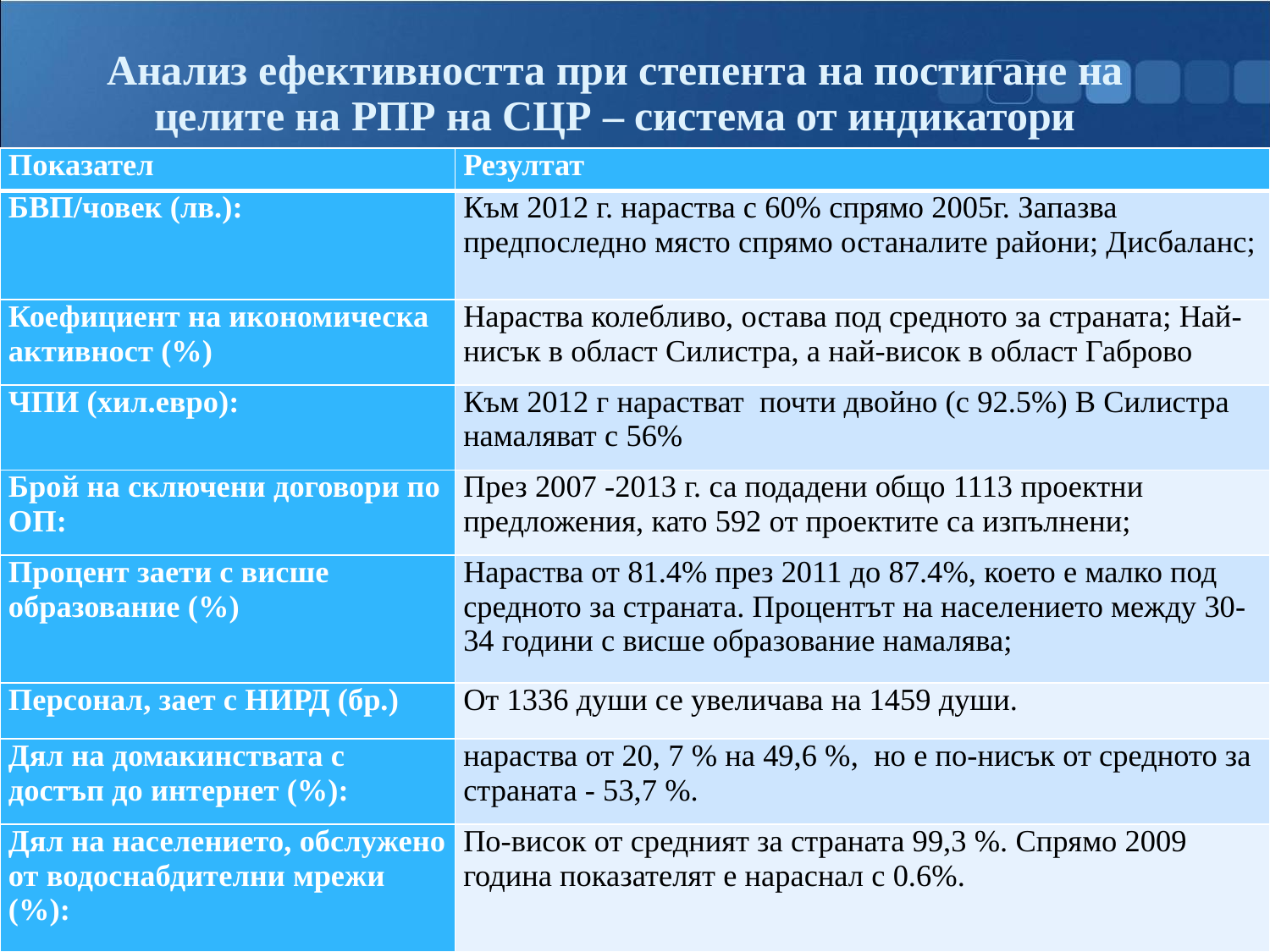

# Анализ ефективността при степента на постигане на целите на РПР на СЦР – система от индикатори
| Показател | Резултат |
| --- | --- |
| БВП/човек (лв.): | Към 2012 г. нараства с 60% спрямо 2005г. Запазва предпоследно място спрямо останалите райони; Дисбаланс; |
| Коефициент на икономическа активност (%) | Нараства колебливо, остава под средното за страната; Най-нисък в област Силистра, а най-висок в област Габрово |
| ЧПИ (хил.евро): | Към 2012 г нарастват почти двойно (с 92.5%) В Силистра намаляват с 56% |
| Брой на сключени договори по ОП: | През 2007 -2013 г. са подадени общо 1113 проектни предложения, като 592 от проектите са изпълнени; |
| Процент заети с висше образование (%) | Нараства от 81.4% през 2011 до 87.4%, което е малко под средното за страната. Процентът на населението между 30-34 години с висше образование намалява; |
| Персонал, зает с НИРД (бр.) | От 1336 души се увеличава на 1459 души. |
| Дял на домакинствата с достъп до интернет (%): | нараства от 20, 7 % на 49,6 %, но е по-нисък от средното за страната - 53,7 %. |
| Дял на населението, обслужено от водоснабдителни мрежи (%): | По-висок от средният за страната 99,3 %. Спрямо 2009 година показателят е нараснал с 0.6%. |